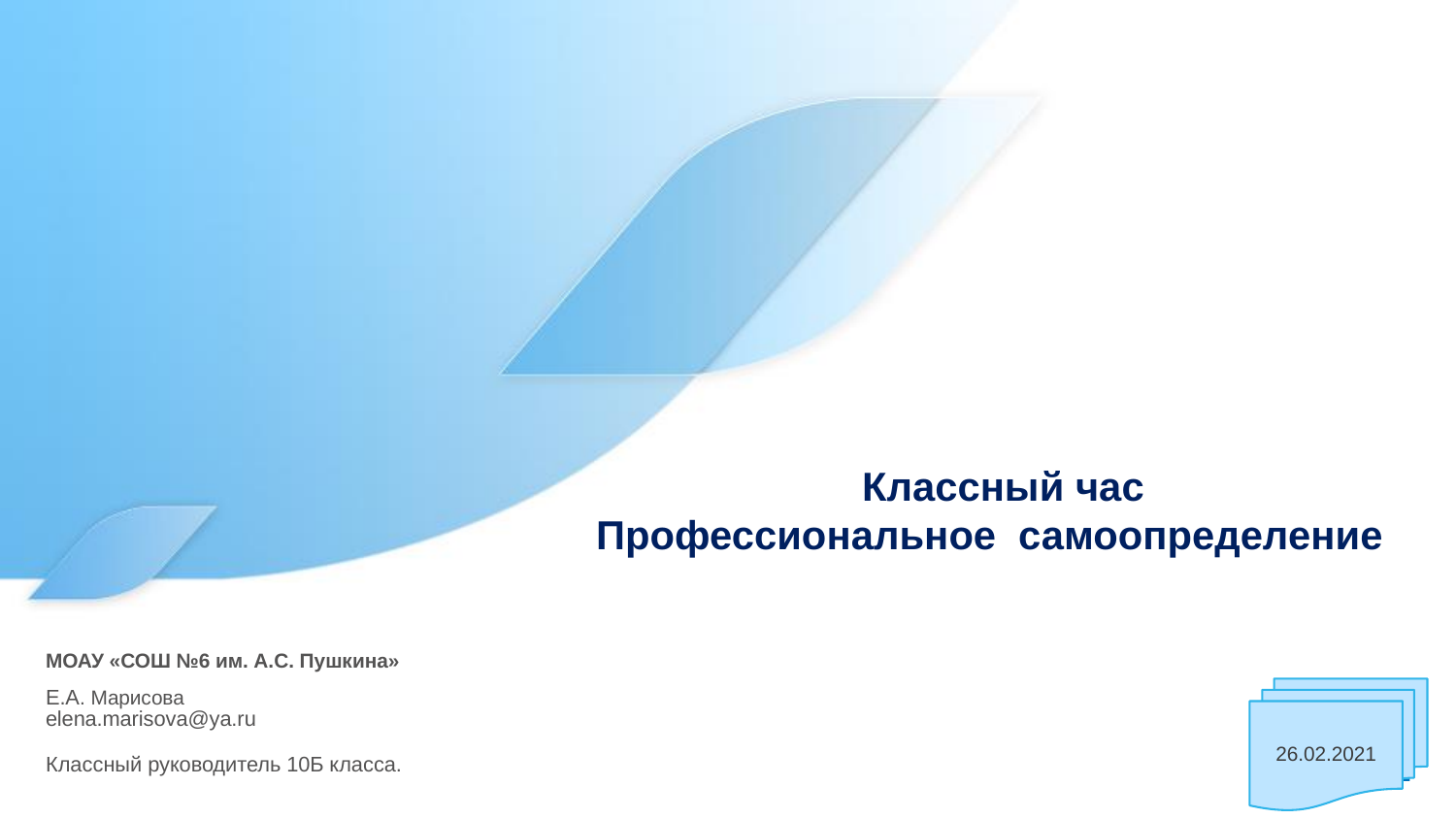

Классный час
Профессиональное  самоопределение
МОАУ «СОШ №6 им. А.С. Пушкина»
26.02.2021
Е.А. Марисова
elena.marisova@ya.ru
Классный руководитель 10Б класса.